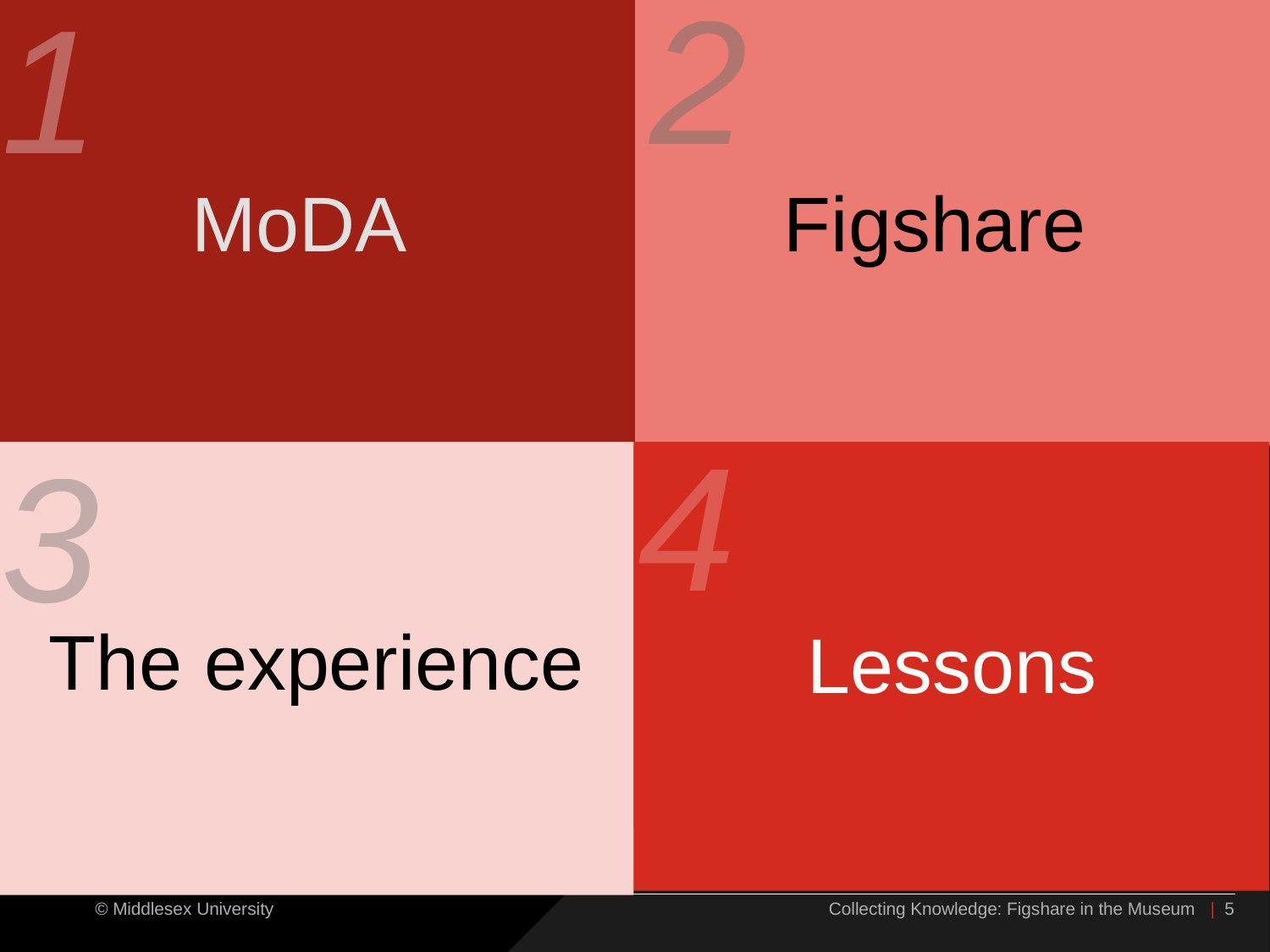

2
1

MoDA
Figshare
4
3

The experience
Lessons
Collecting Knowledge: Figshare in the Museum
|  5